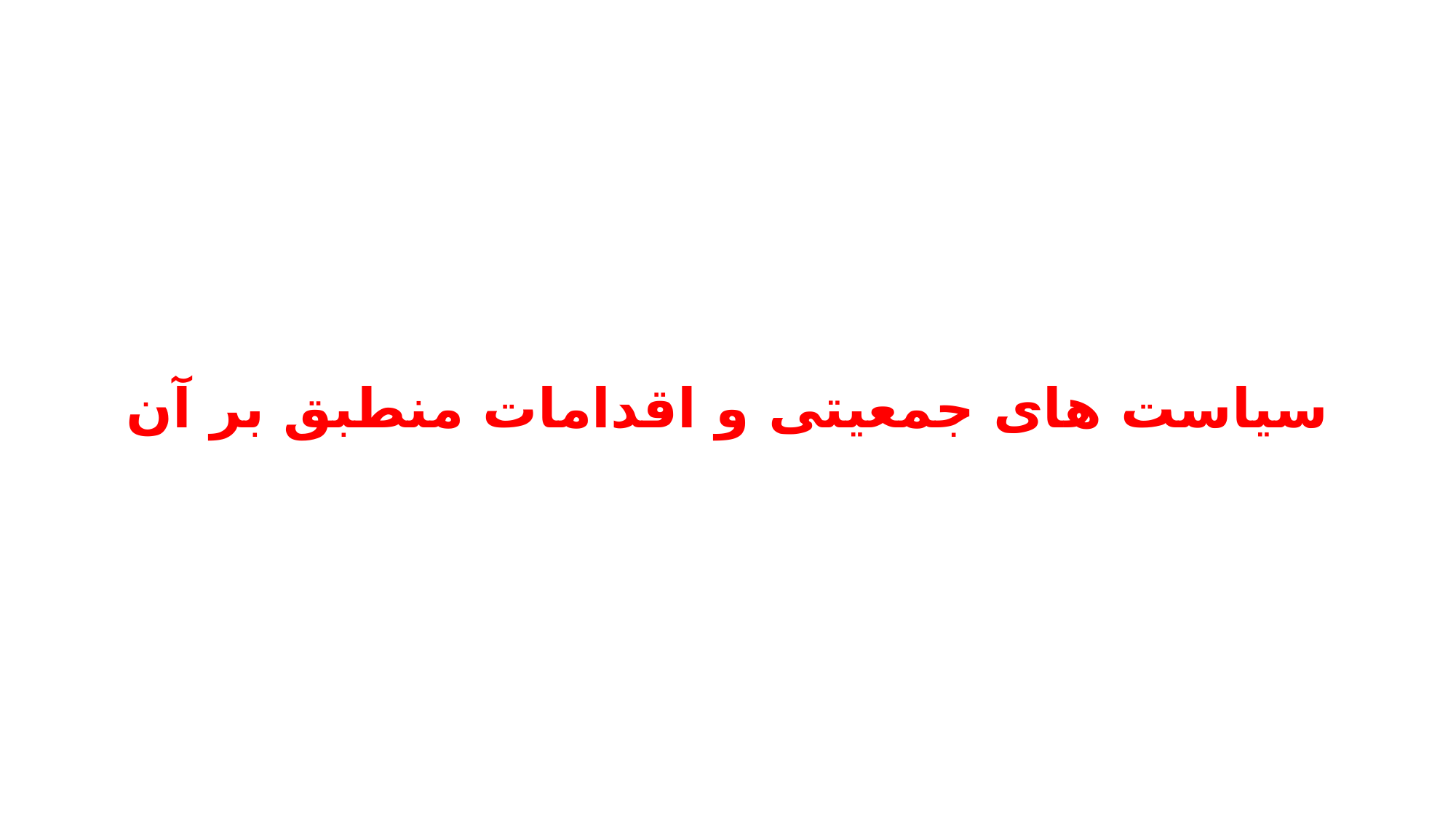

سیاست های جمعیتی و اقدامات منطبق بر آن